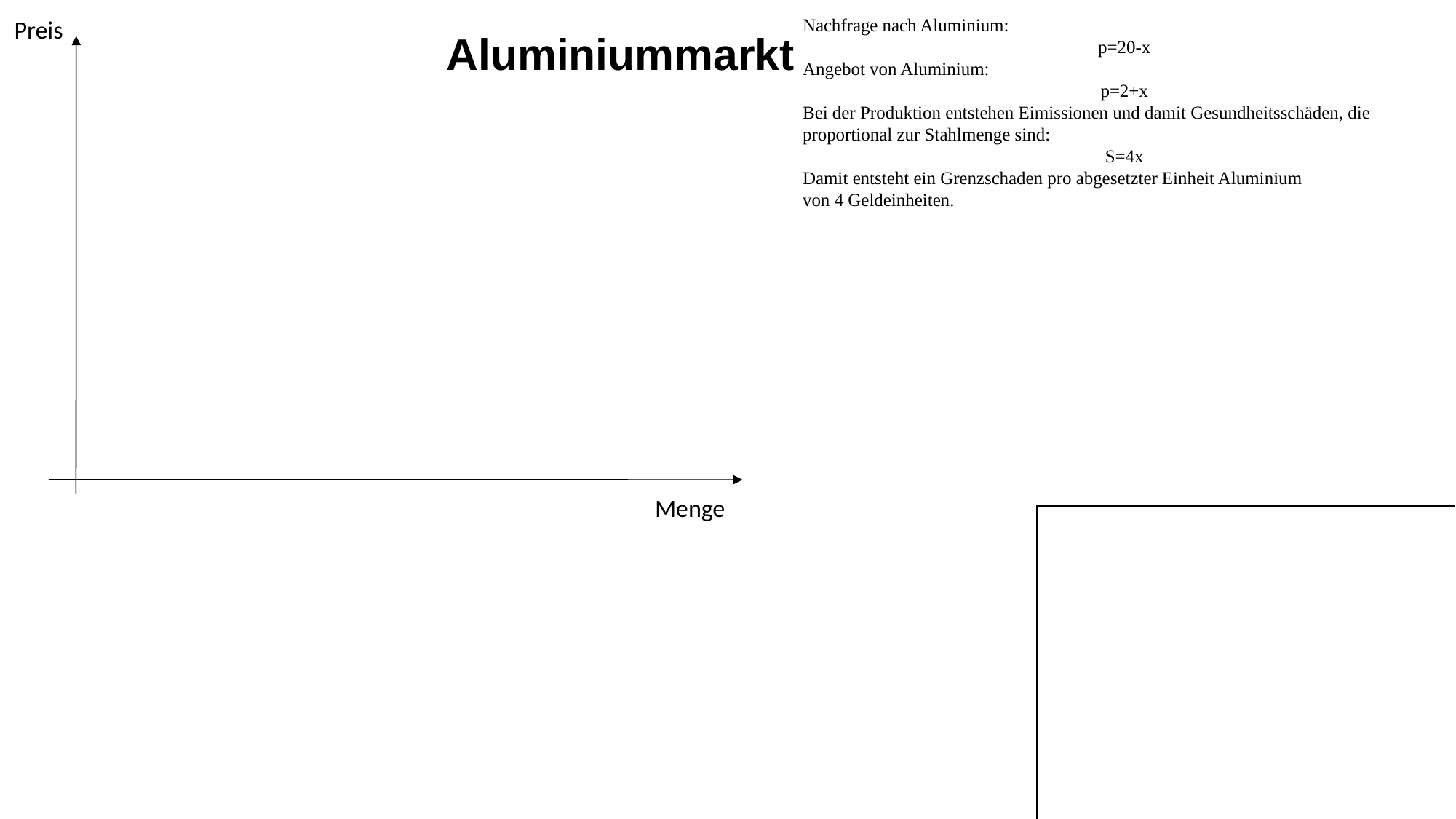

Aluminiummarkt
Nachfrage nach Aluminium:
p=20-x
Angebot von Aluminium:
p=2+x
Bei der Produktion entstehen Eimissionen und damit Gesundheitsschäden, die proportional zur Stahlmenge sind:
S=4x
Damit entsteht ein Grenzschaden pro abgesetzter Einheit Aluminium
von 4 Geldeinheiten.
Preis

Menge